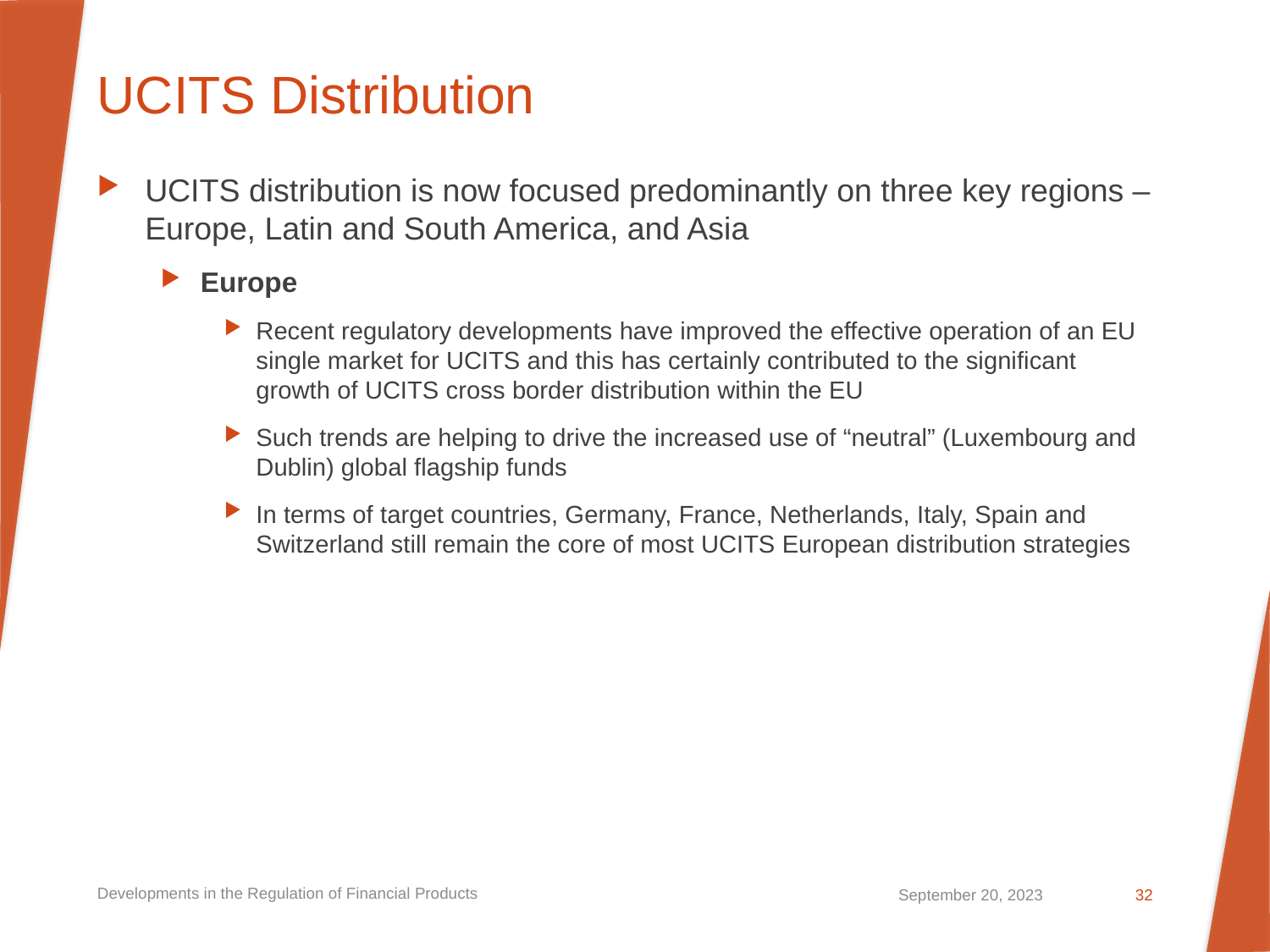

# UCITS Distribution
UCITS distribution is now focused predominantly on three key regions – Europe, Latin and South America, and Asia
Europe
Recent regulatory developments have improved the effective operation of an EU single market for UCITS and this has certainly contributed to the significant growth of UCITS cross border distribution within the EU
Such trends are helping to drive the increased use of “neutral” (Luxembourg and Dublin) global flagship funds
In terms of target countries, Germany, France, Netherlands, Italy, Spain and Switzerland still remain the core of most UCITS European distribution strategies

Developments in the Regulation of Financial Products
September 20, 2023
32